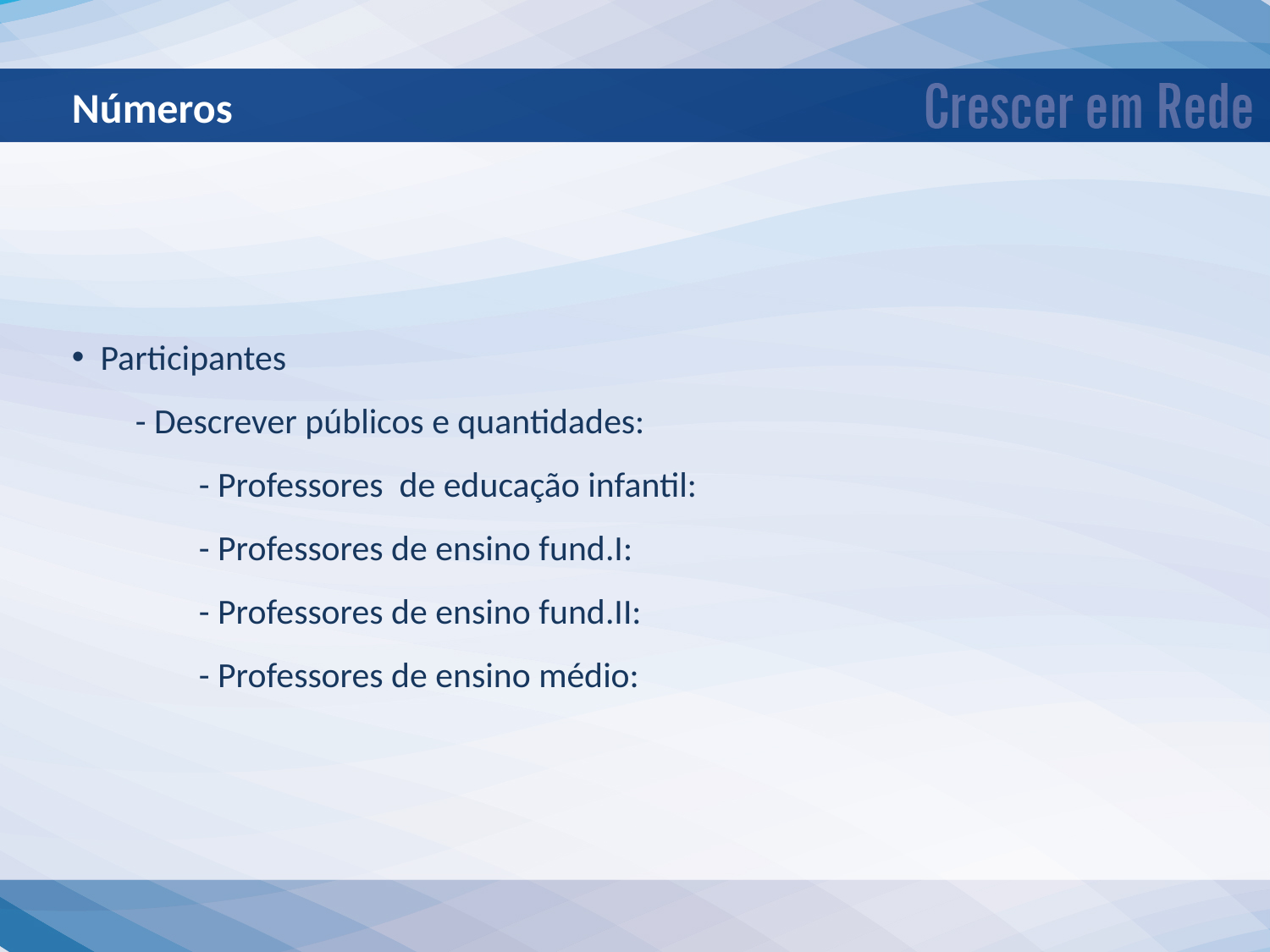

Números
  Participantes
- Descrever públicos e quantidades:
- Professores  de educação infantil:
- Professores de ensino fund.I:
- Professores de ensino fund.II:
- Professores de ensino médio: